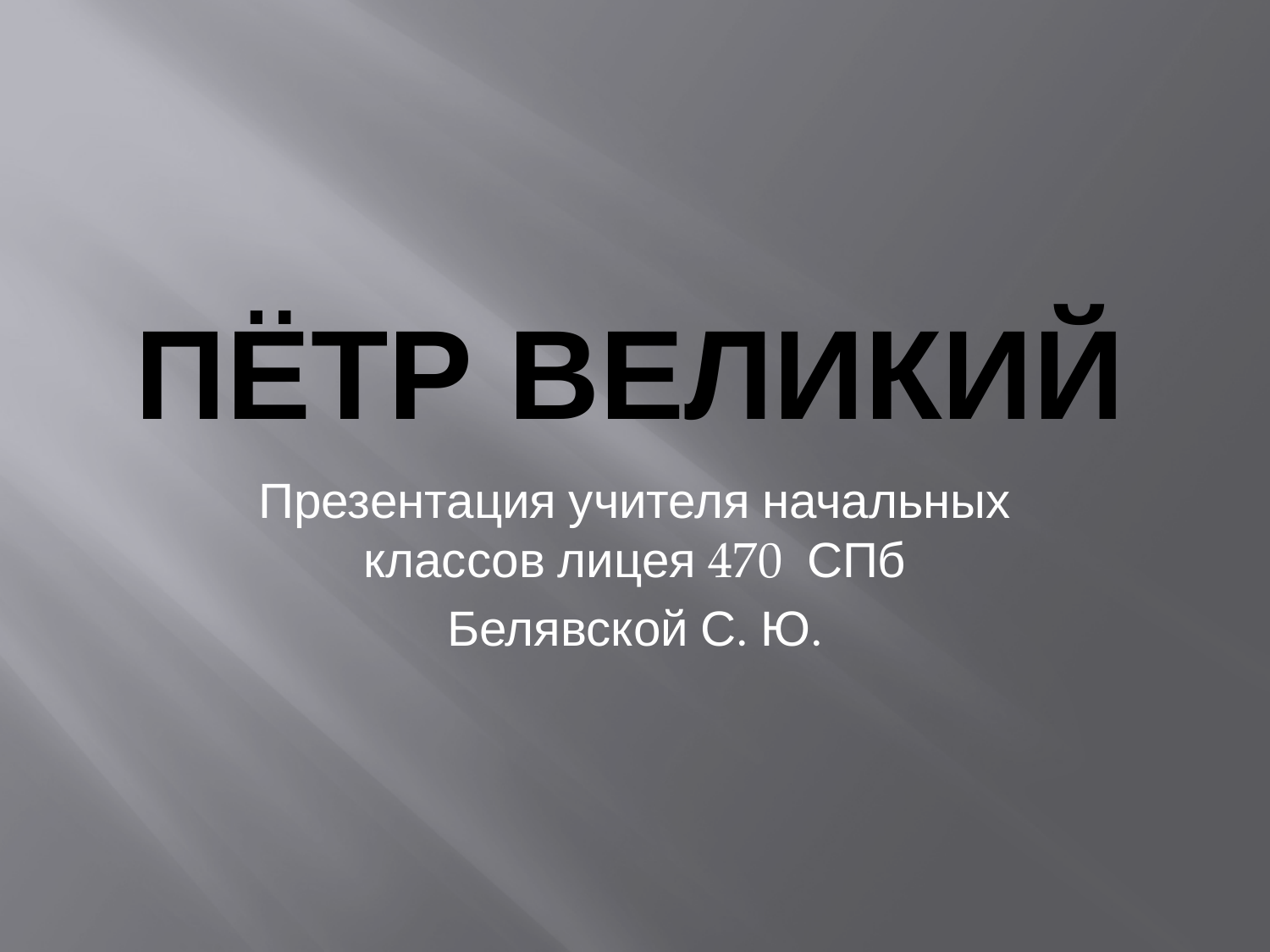

# ПЁТР ВЕЛИКИЙ
Презентация учителя начальных классов лицея 470  СПб
Белявской С. Ю.